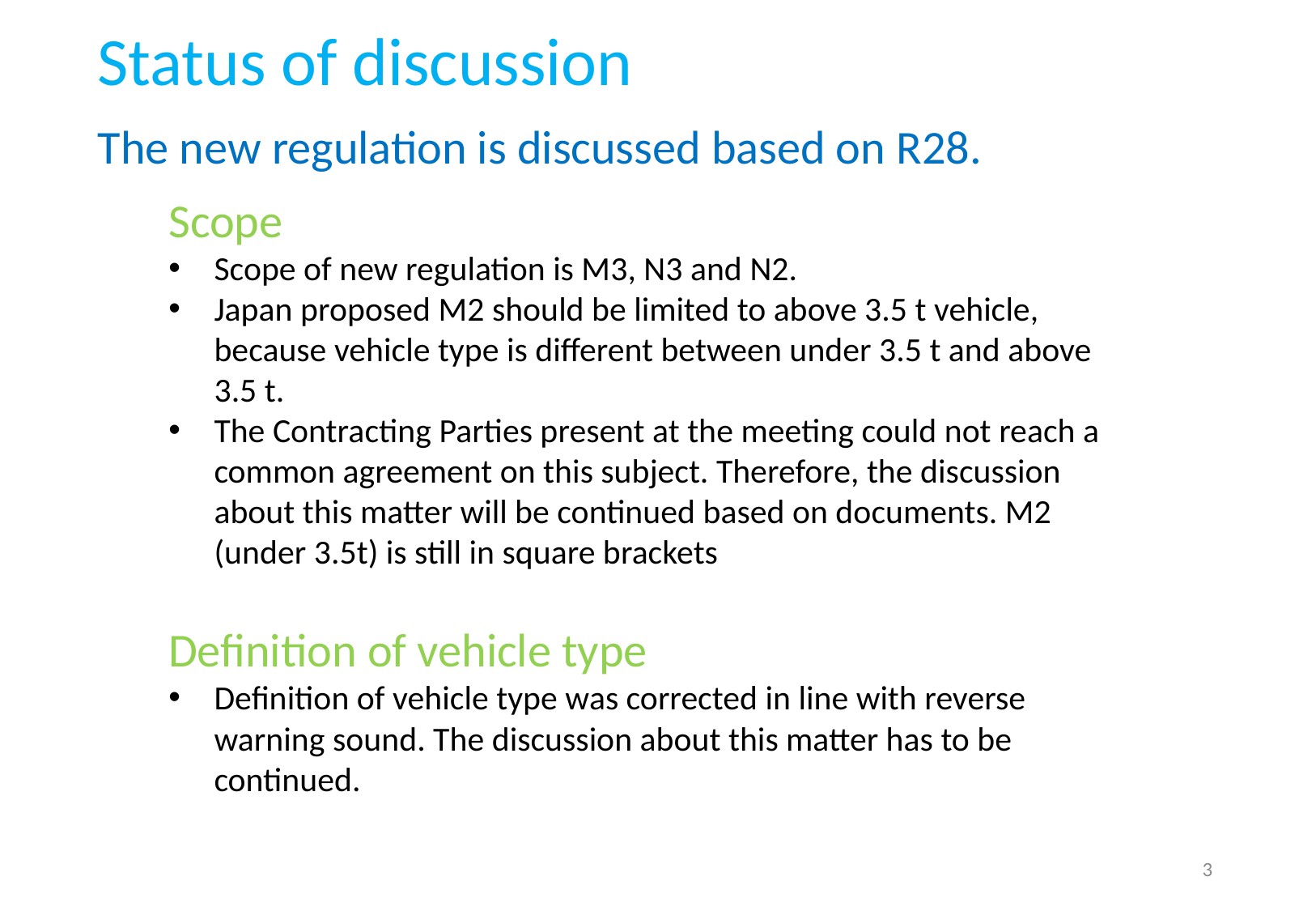

Status of discussion

Scope
Scope of new regulation is M3, N3 and N2.
Japan proposed M2 should be limited to above 3.5 t vehicle, because vehicle type is different between under 3.5 t and above 3.5 t.
The Contracting Parties present at the meeting could not reach a common agreement on this subject. Therefore, the discussion about this matter will be continued based on documents. M2 (under 3.5t) is still in square brackets

Definition of vehicle type
Definition of vehicle type was corrected in line with reverse warning sound. The discussion about this matter has to be continued.
The new regulation is discussed based on R28.
3